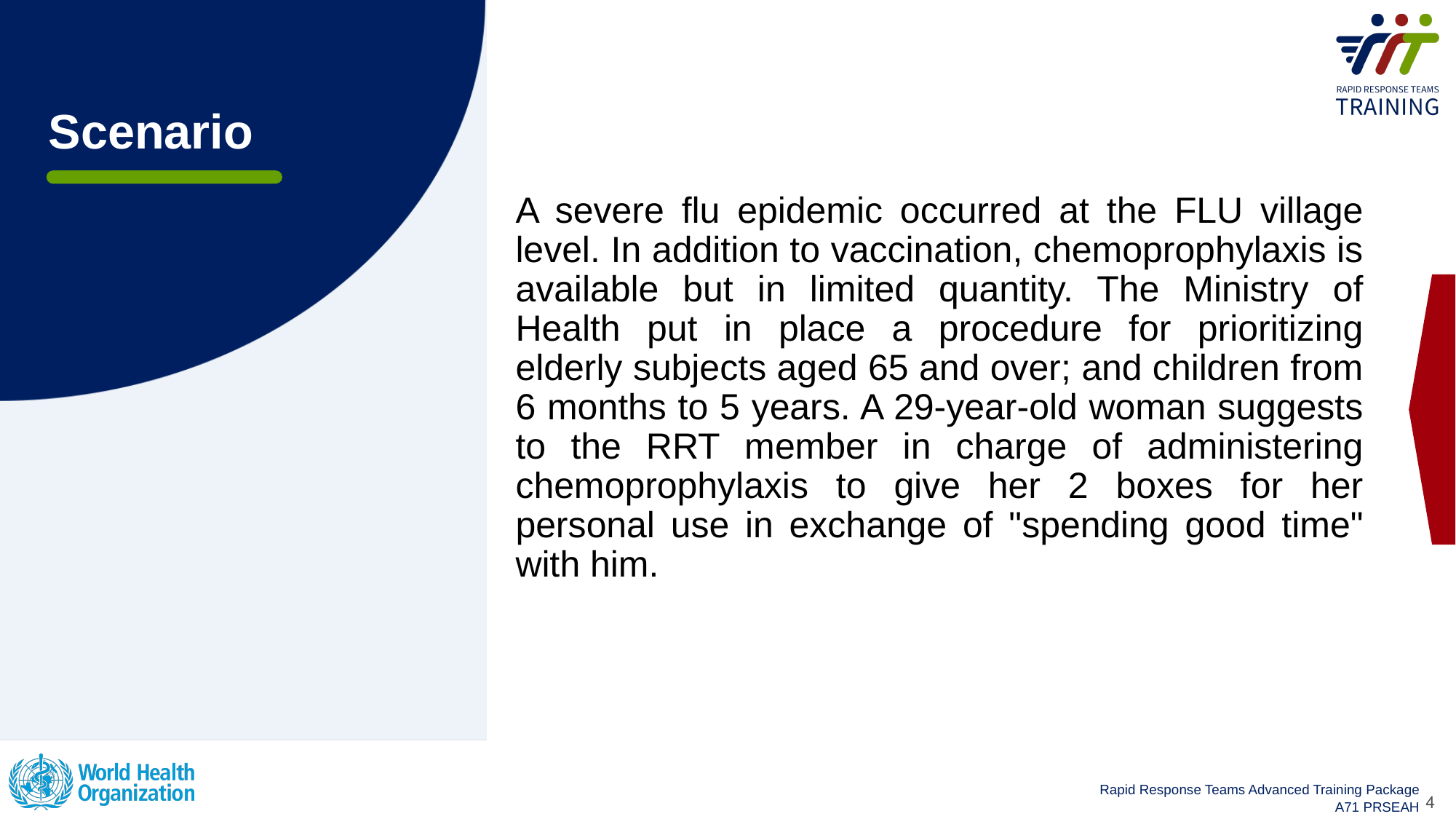

Scenario
A severe flu epidemic occurred at the FLU village level. In addition to vaccination, chemoprophylaxis is available but in limited quantity. The Ministry of Health put in place a procedure for prioritizing elderly subjects aged 65 and over; and children from 6 months to 5 years. A 29-year-old woman suggests to the RRT member in charge of administering chemoprophylaxis to give her 2 boxes for her personal use in exchange of "spending good time" with him.

4